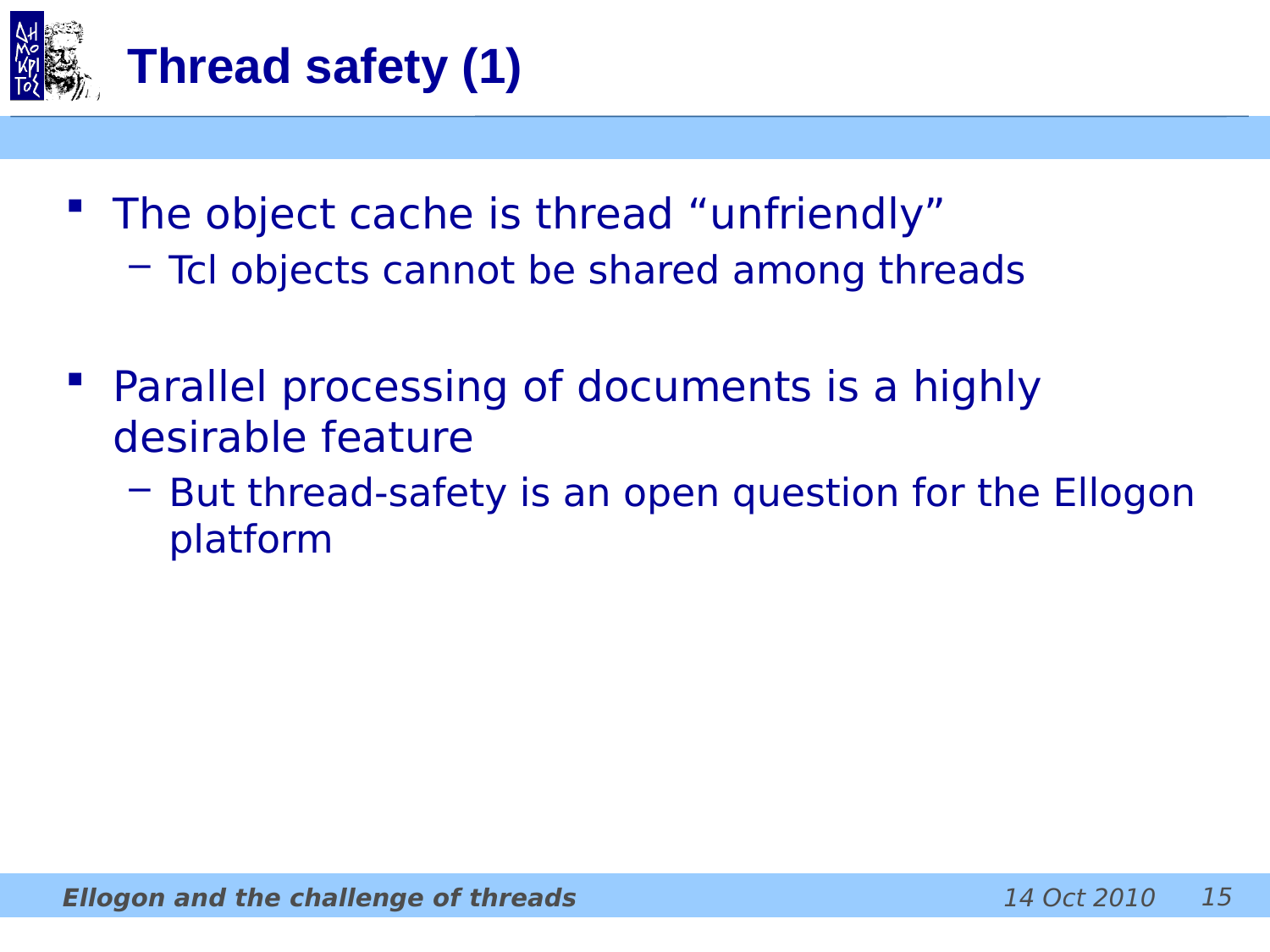

# Thread safety (1)
The object cache is thread “unfriendly”
Tcl objects cannot be shared among threads

Parallel processing of documents is a highly desirable feature
But thread-safety is an open question for the Ellogon platform
15
Ellogon and the challenge of threads
14 Oct 2010